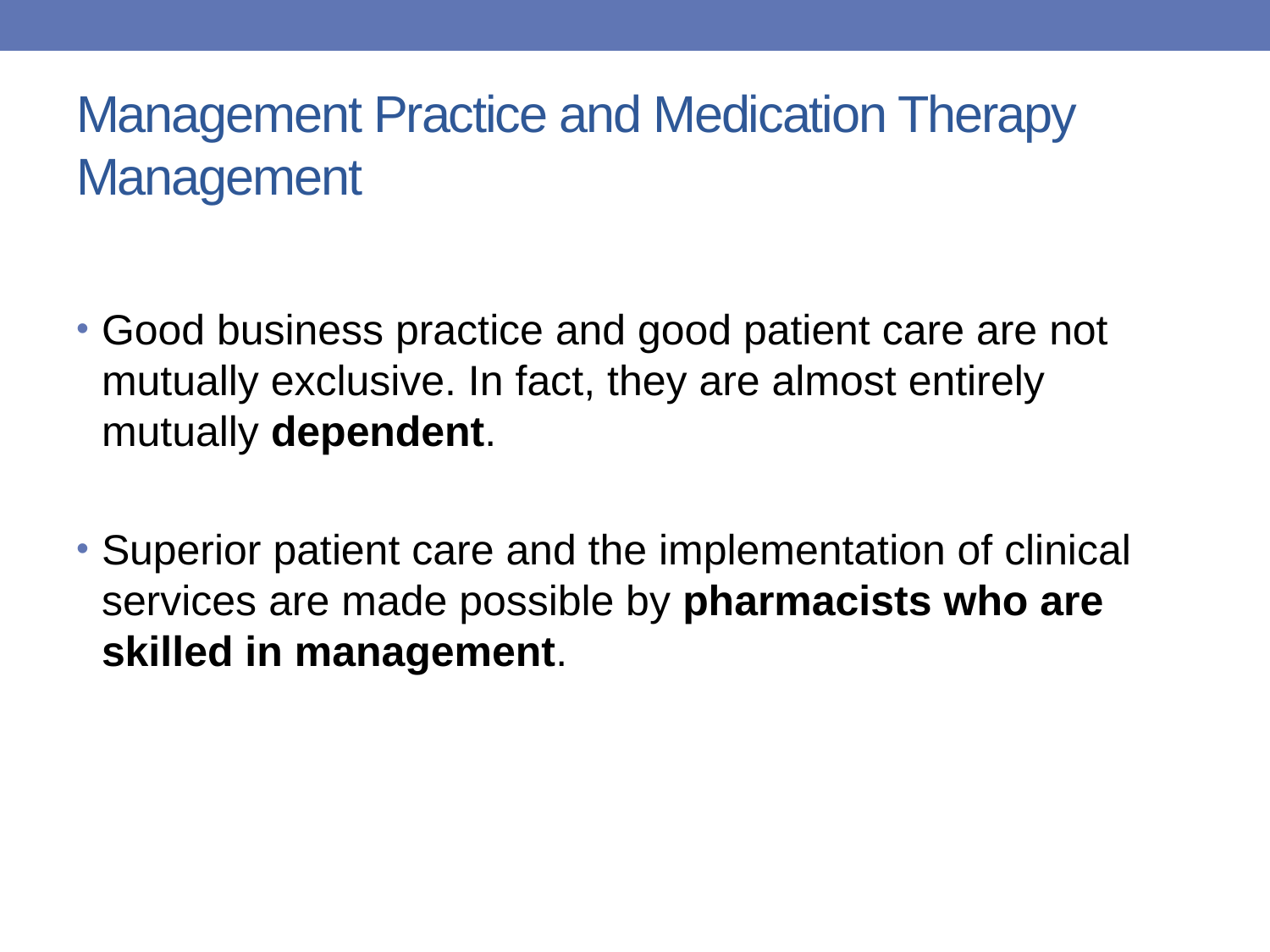

# Management Practice and Medication Therapy Management
Good business practice and good patient care are not mutually exclusive. In fact, they are almost entirely mutually dependent.

Superior patient care and the implementation of clinical services are made possible by pharmacists who are skilled in management.